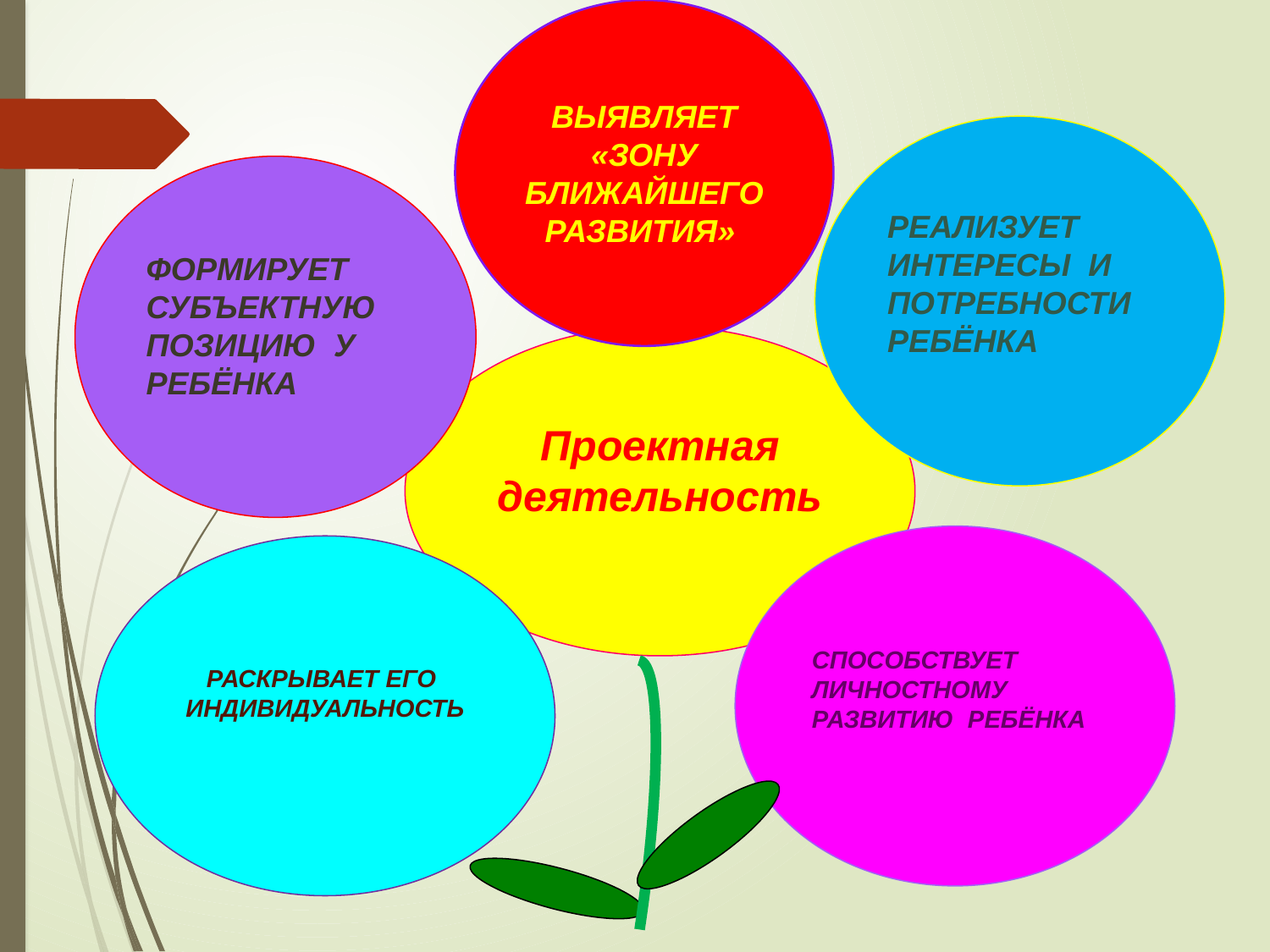

ВЫЯВЛЯЕТ «ЗОНУ БЛИЖАЙШЕГО РАЗВИТИЯ»

РЕАЛИЗУЕТ ИНТЕРЕСЫ  И  ПОТРЕБНОСТИ РЕБЁНКА

ФОРМИРУЕТ СУБЪЕКТНУЮ  ПОЗИЦИЮ  У  РЕБЁНКА

Проектная деятельность

СПОСОБСТВУЕТ ЛИЧНОСТНОМУ  РАЗВИТИЮ  РЕБЁНКА

РАСКРЫВАЕТ ЕГО  ИНДИВИДУАЛЬНОСТЬ